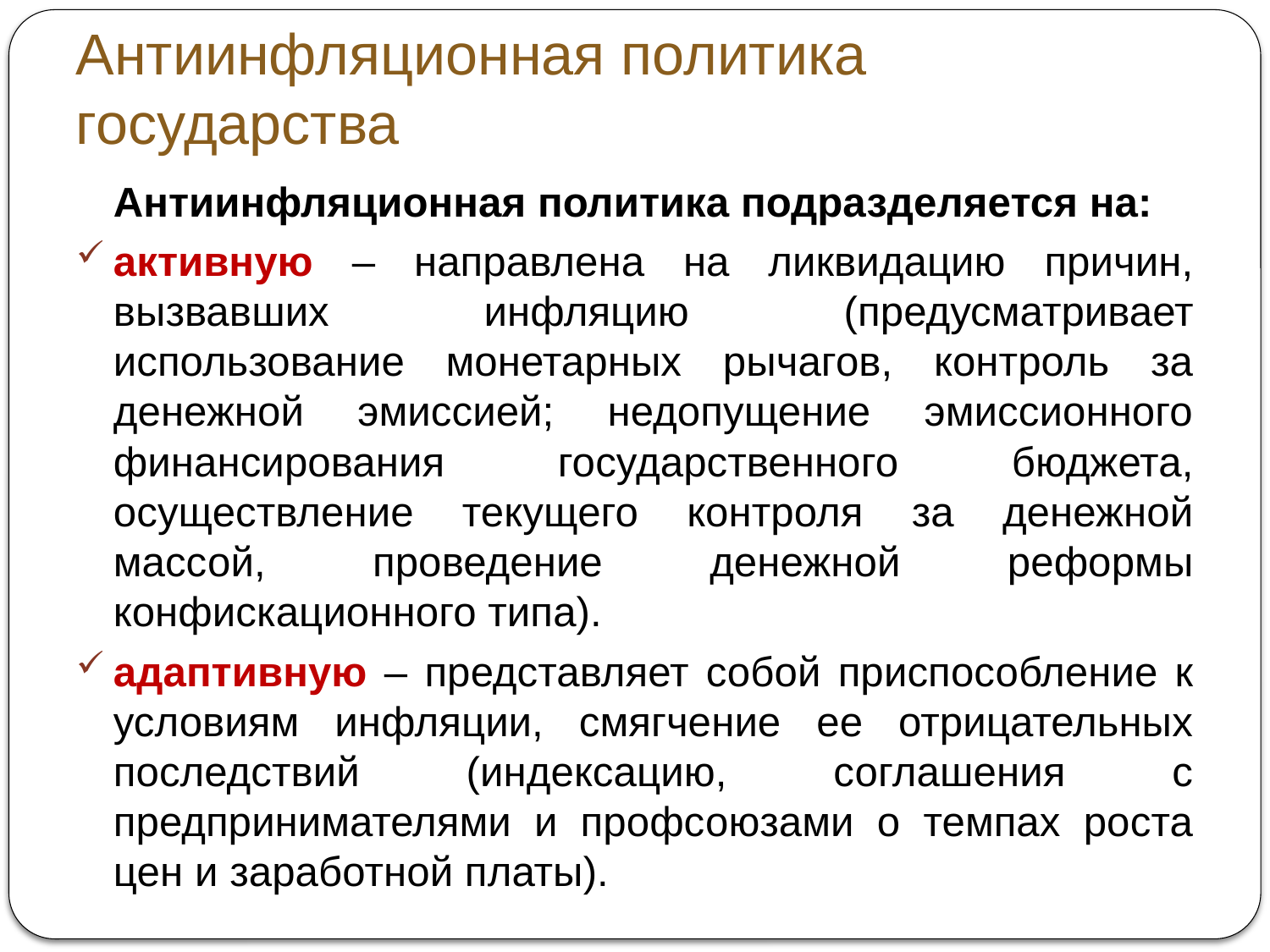

# Антиинфляционная политика государства
	Антиинфляционная политика подразделяется на:
активную – направлена на ликвидацию причин, вызвавших инфляцию (предусматривает использование монетарных рычагов, контроль за денежной эмиссией; недопущение эмиссионного финансирования государственного бюджета, осуществление текущего контроля за денежной массой, проведение денежной реформы конфискационного типа).
адаптивную – представляет собой приспособление к условиям инфляции, смягчение ее отрицательных последствий (индексацию, соглашения с предпринимателями и профсоюзами о темпах роста цен и заработной платы).